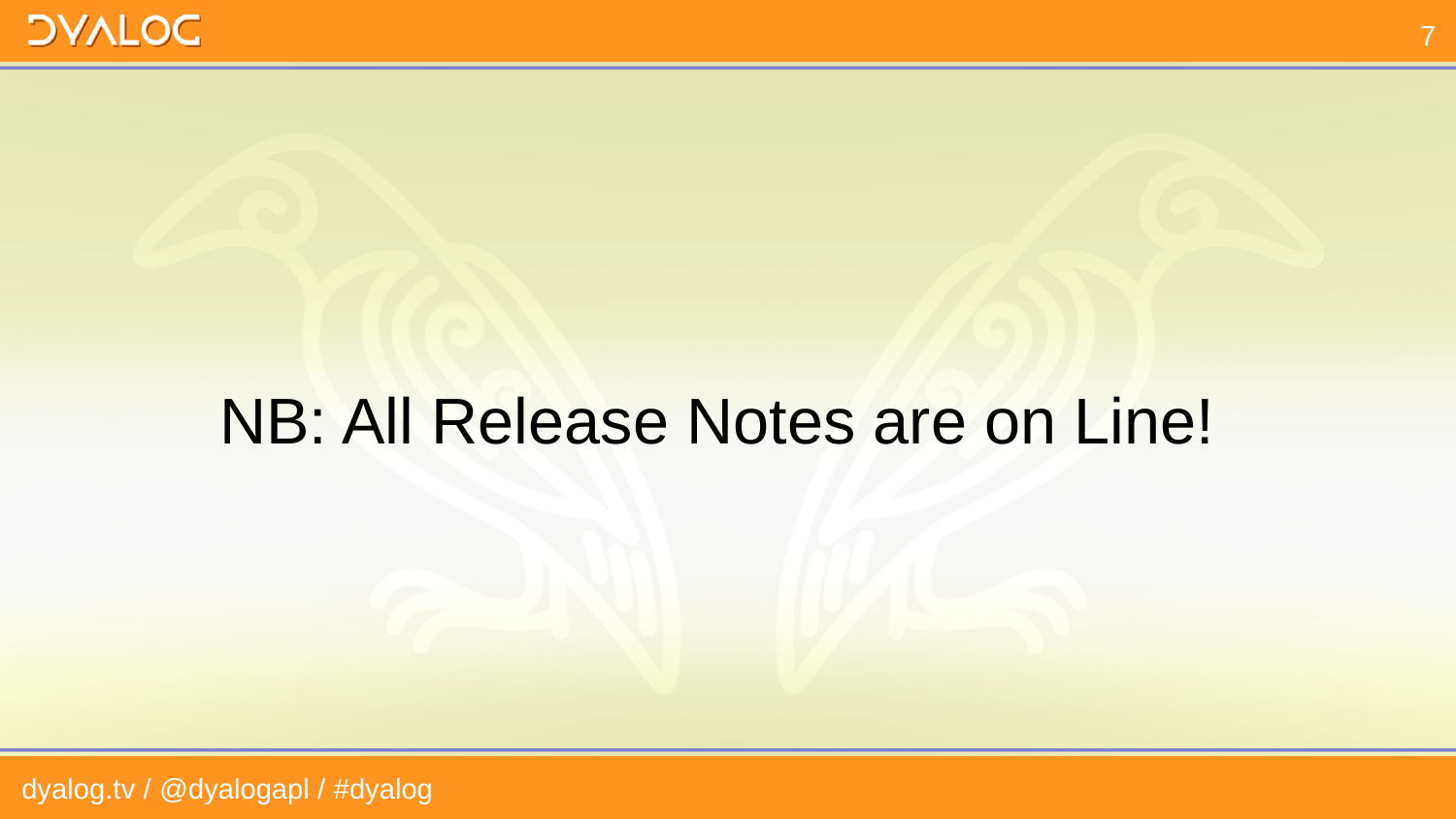

#

NB: All Release Notes are on Line!